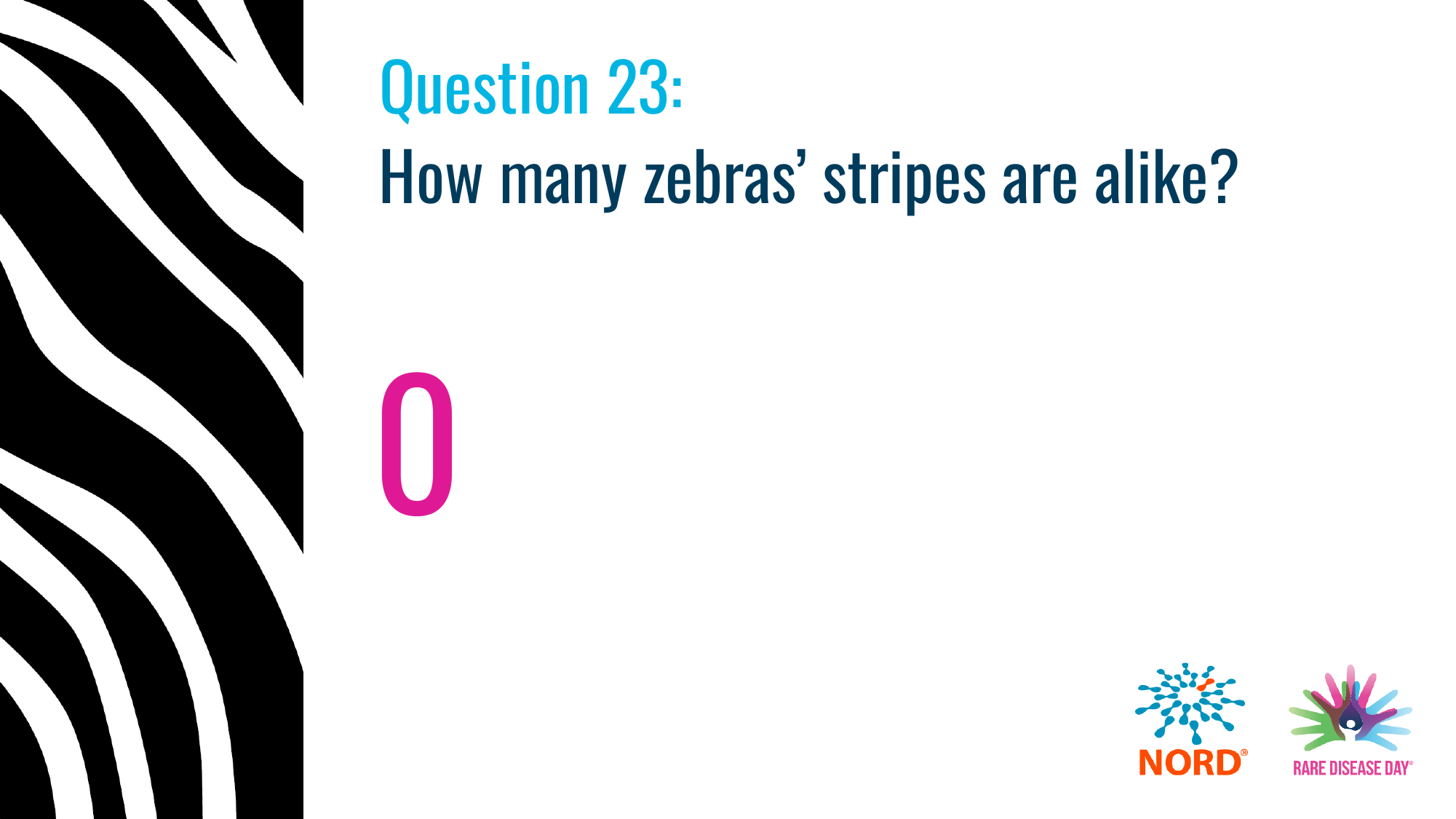

# Question 23:
How many zebras’ stripes are alike?
0